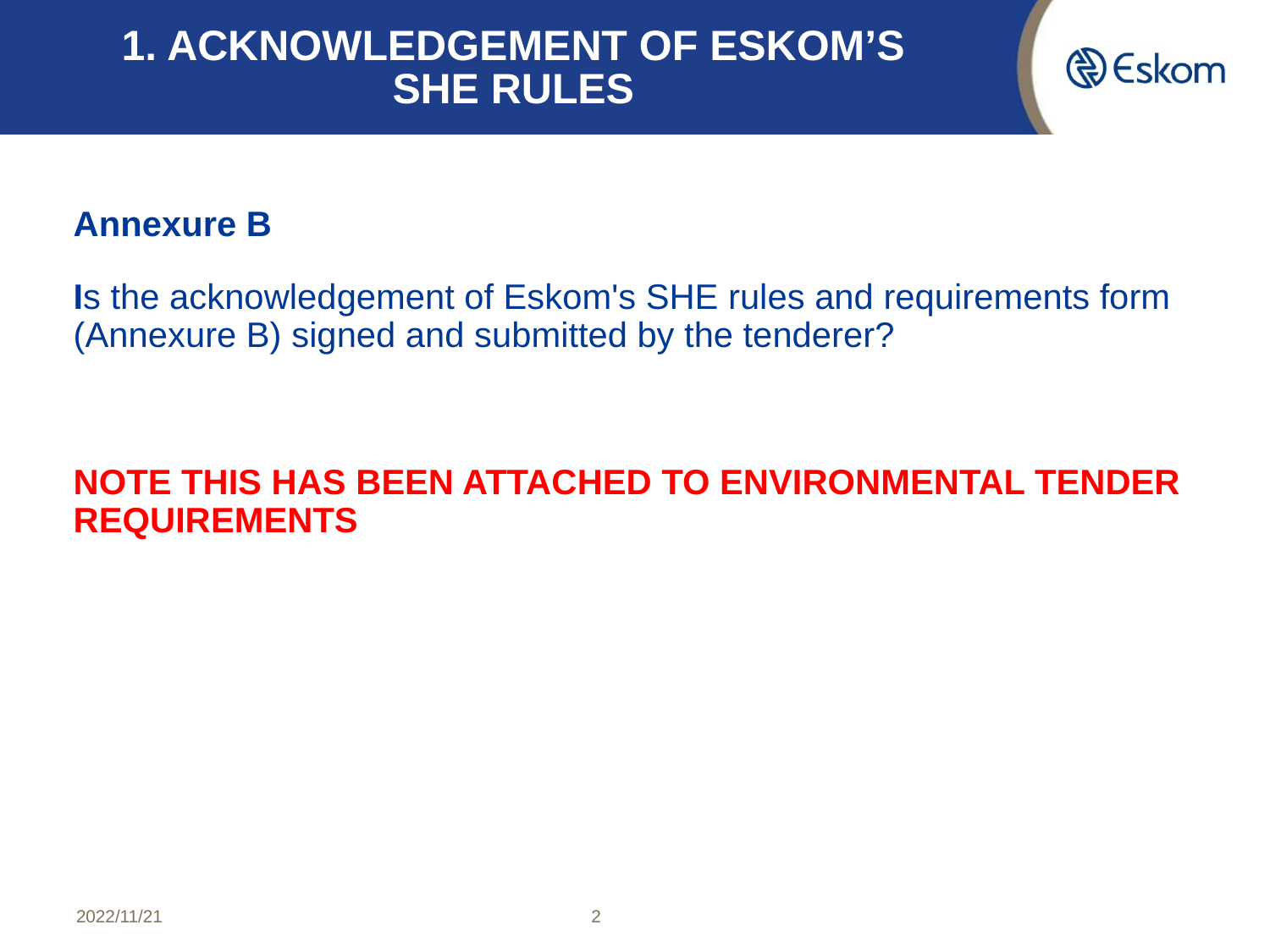

# 1. ACKNOWLEDGEMENT OF ESKOM’S SHE RULES
Annexure B
Is the acknowledgement of Eskom's SHE rules and requirements form (Annexure B) signed and submitted by the tenderer?

NOTE THIS HAS BEEN ATTACHED TO ENVIRONMENTAL TENDER REQUIREMENTS

2022/11/21
2